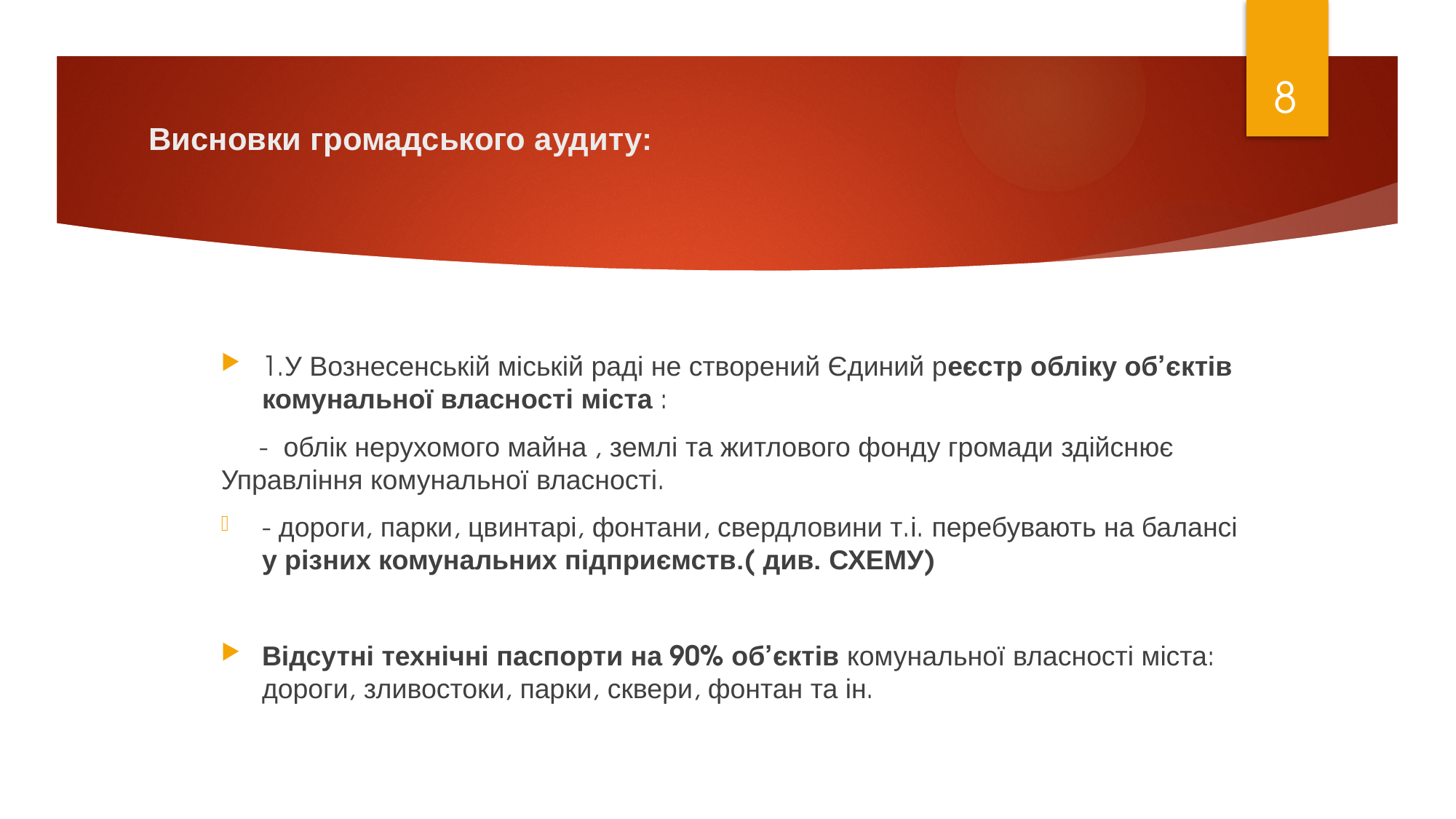

8
# Висновки громадського аудиту:
1.У Вознесенській міській раді не створений Єдиний реєстр обліку об’єктів комунальної власності міста :
     -  облік нерухомого майна , землі та житлового фонду громади здійснює Управління комунальної власності.
- дороги, парки, цвинтарі, фонтани, свердловини т.і. перебувають на балансі у різних комунальних підприємств.( див. СХЕМУ)

Відсутні технічні паспорти на 90% об’єктів комунальної власності міста: дороги, зливостоки, парки, сквери, фонтан та ін.